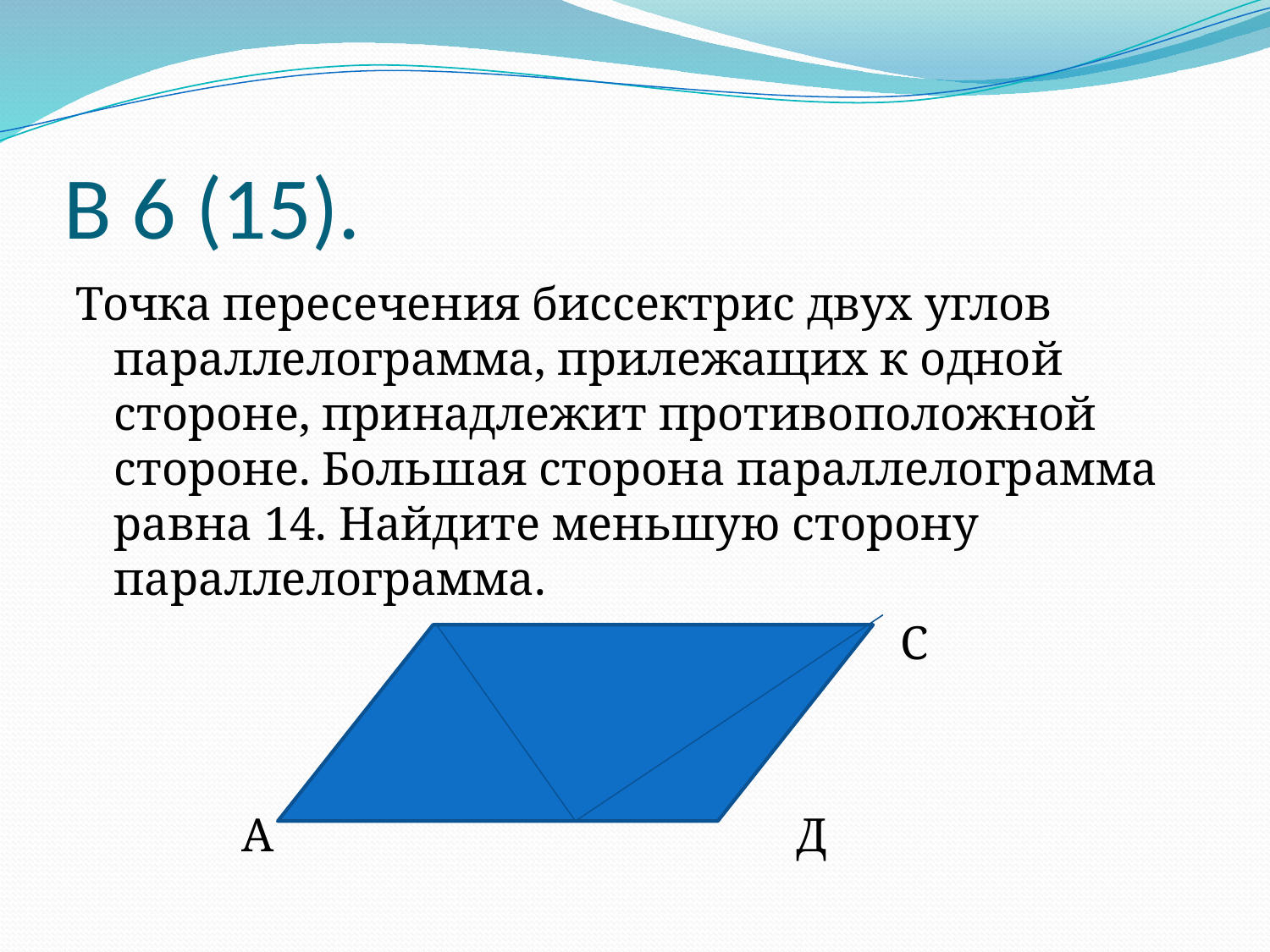

# В 6 (15).
Точка пересечения биссектрис двух углов параллелограмма, прилежащих к одной стороне, принадлежит противоположной стороне. Большая сторона параллелограмма равна 14. Найдите меньшую сторону параллелограмма.
                              В                                     С

              А                                            Д